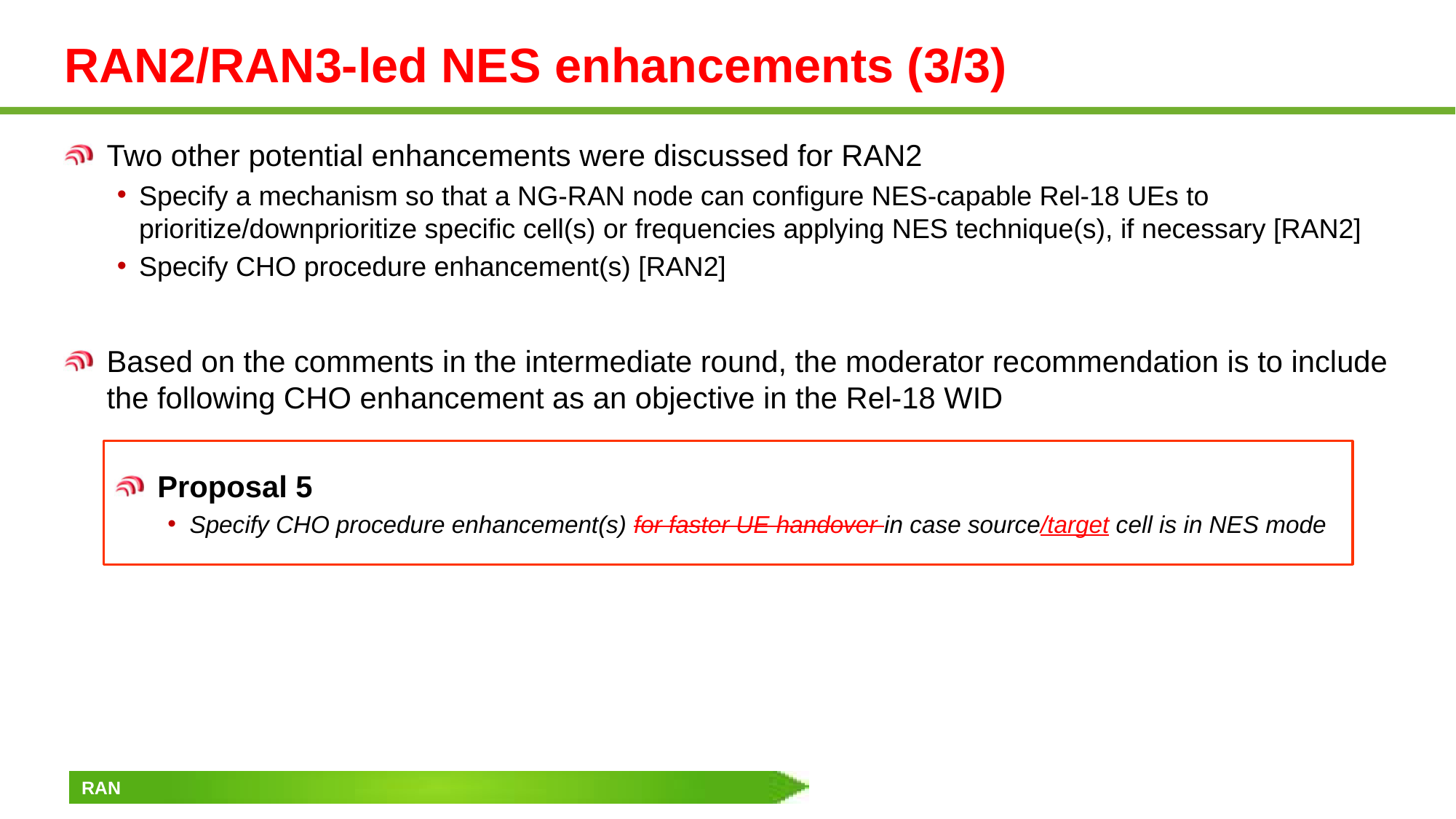

# RAN2/RAN3-led NES enhancements (3/3)
Two other potential enhancements were discussed for RAN2
Specify a mechanism so that a NG-RAN node can configure NES-capable Rel-18 UEs to prioritize/downprioritize specific cell(s) or frequencies applying NES technique(s), if necessary [RAN2]
Specify CHO procedure enhancement(s) [RAN2]

Based on the comments in the intermediate round, the moderator recommendation is to include the following CHO enhancement as an objective in the Rel-18 WID
Proposal 5
Specify CHO procedure enhancement(s) for faster UE handover in case source/target cell is in NES mode